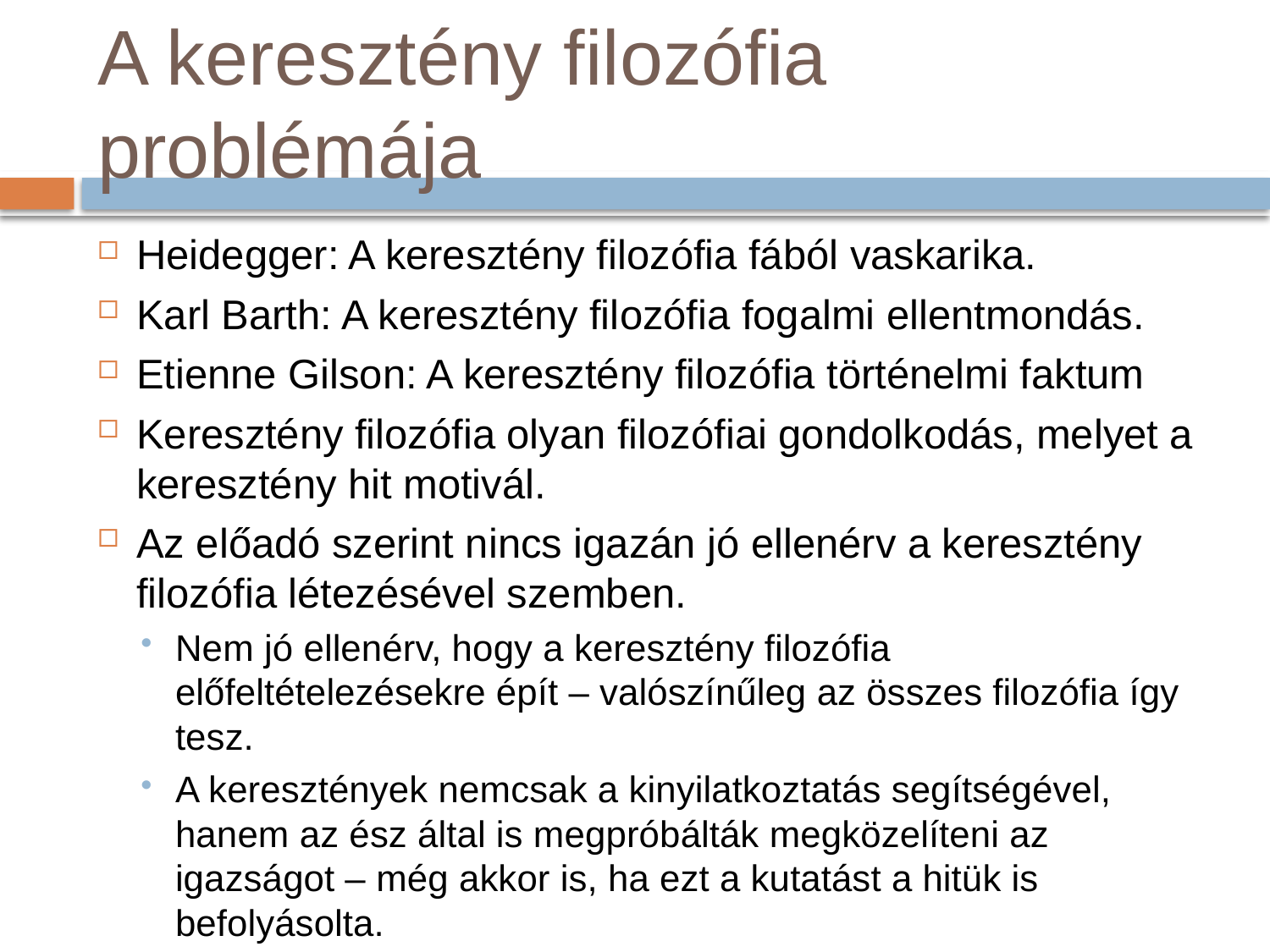

# A keresztény filozófia problémája
Heidegger: A keresztény filozófia fából vaskarika.
Karl Barth: A keresztény filozófia fogalmi ellentmondás.
Etienne Gilson: A keresztény filozófia történelmi faktum
Keresztény filozófia olyan filozófiai gondolkodás, melyet a keresztény hit motivál.
Az előadó szerint nincs igazán jó ellenérv a keresztény filozófia létezésével szemben.
Nem jó ellenérv, hogy a keresztény filozófia előfeltételezésekre épít – valószínűleg az összes filozófia így tesz.
A keresztények nemcsak a kinyilatkoztatás segítségével, hanem az ész által is megpróbálták megközelíteni az igazságot – még akkor is, ha ezt a kutatást a hitük is befolyásolta.